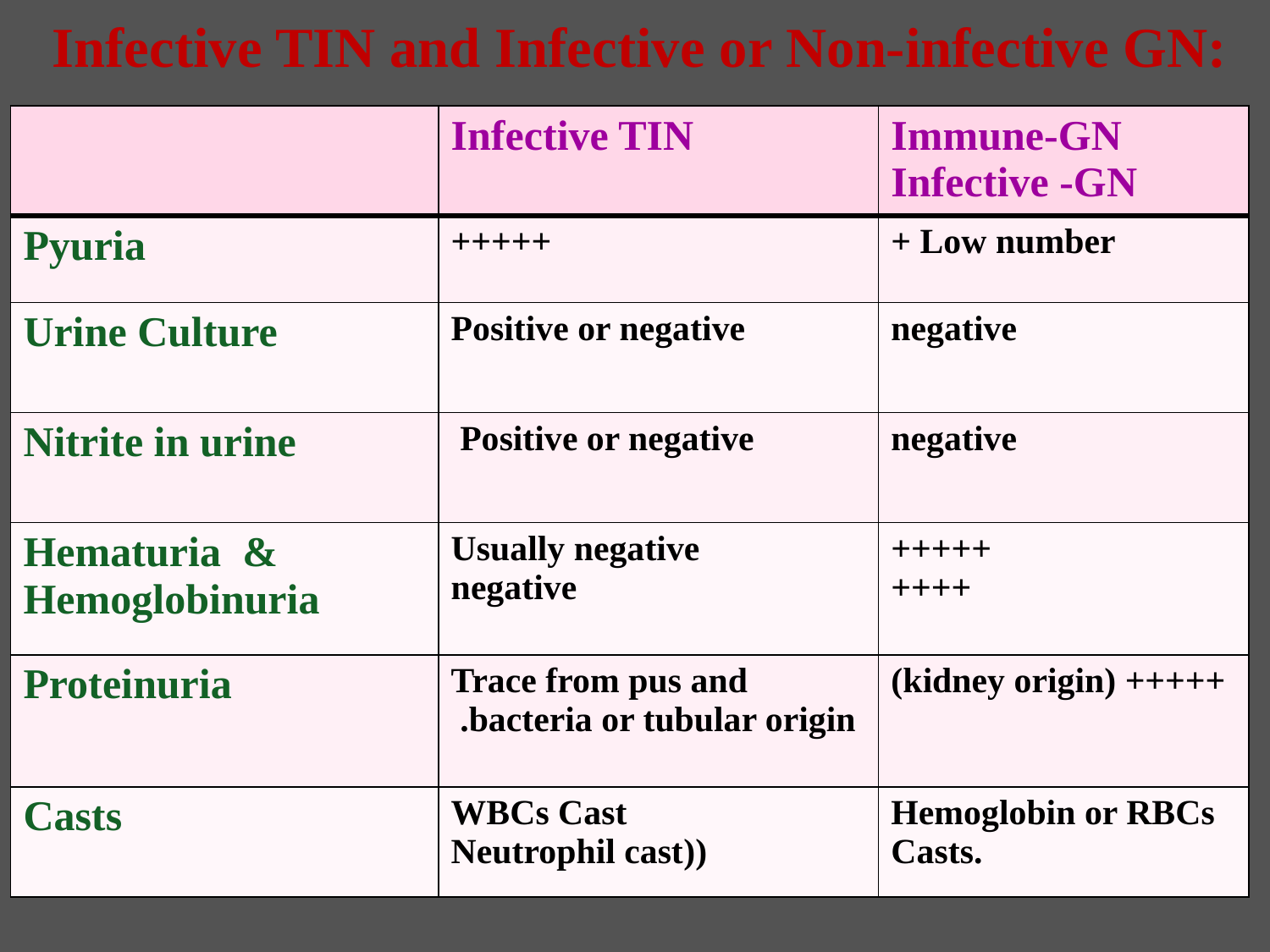

# Infective TIN and Infective or Non-infective GN:
n
|  | Infective TIN | Immune-GN Infective -GN |
| --- | --- | --- |
| Pyuria | +++++ | + Low number |
| Urine Culture | Positive or negative | negative |
| Nitrite in urine | Positive or negative | negative |
| & Hematuria Hemoglobinuria | Usually negative negative | +++++ ++++ |
| Proteinuria | Trace from pus and bacteria or tubular origin. | +++++ (kidney origin) |
| Casts | WBCs Cast ((Neutrophil cast | Hemoglobin or RBCs Casts. |